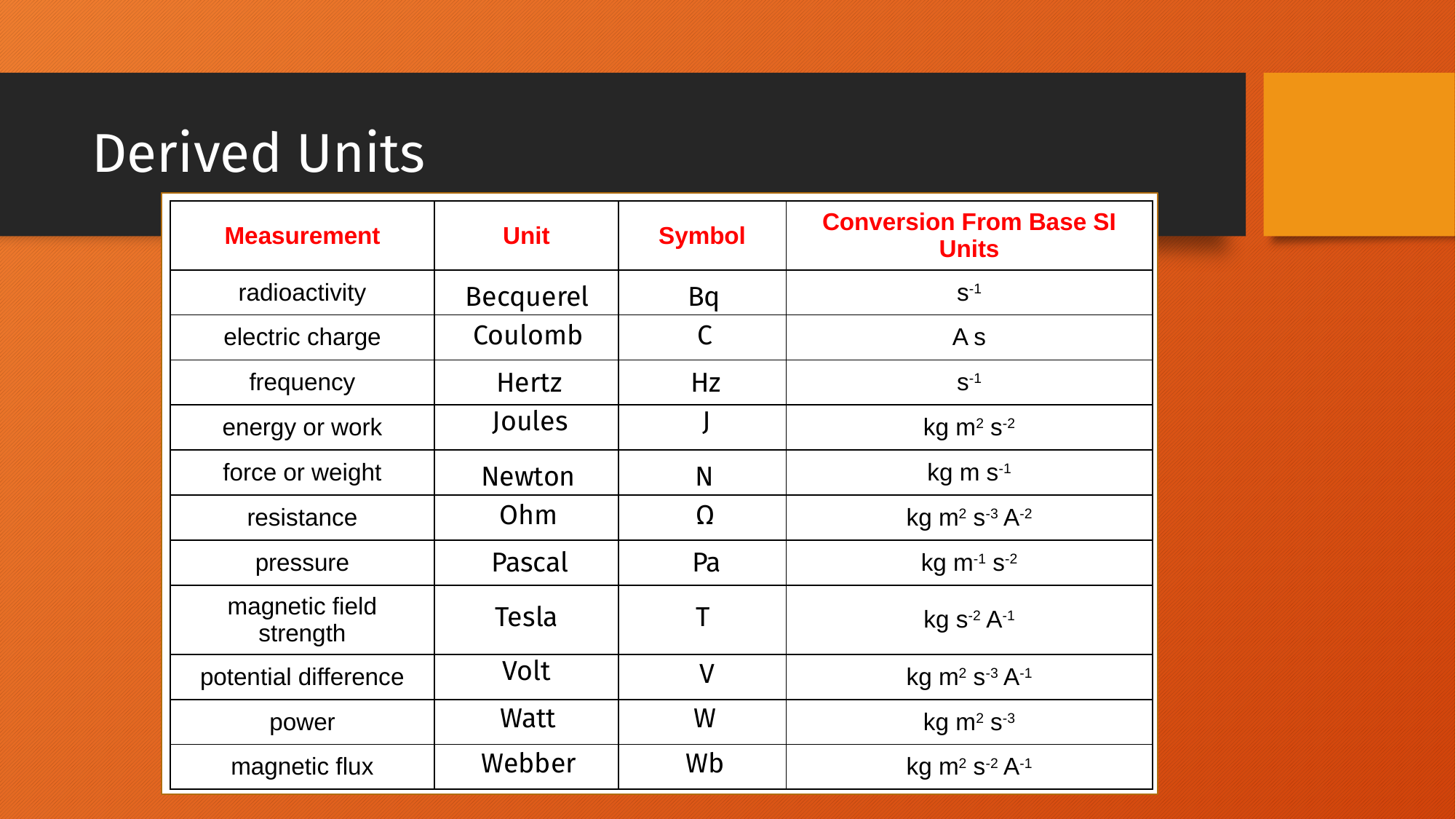

# Derived Units

| Measurement | Unit | Symbol | Conversion From Base SI Units |
| --- | --- | --- | --- |
| radioactivity |  |  | s-1 |
| electric charge |  |  | A s |
| frequency |  |  | s-1 |
| energy or work |  |  | kg m2 s-2 |
| force or weight |  |  | kg m s-1 |
| resistance |  |  | kg m2 s-3 A-2 |
| pressure |  |  | kg m-1 s-2 |
| magnetic field strength |  |  | kg s-2 A-1 |
| potential difference |  |  | kg m2 s-3 A-1 |
| power |  |  | kg m2 s-3 |
| magnetic flux |  |  | kg m2 s-2 A-1 |
Becquerel
Bq
Coulomb
C
Hertz
Hz
Joules
J
Newton
N
Ohm
Ω
Pascal
Pa
Tesla
T
Volt
V
Watt
W
Webber
Wb